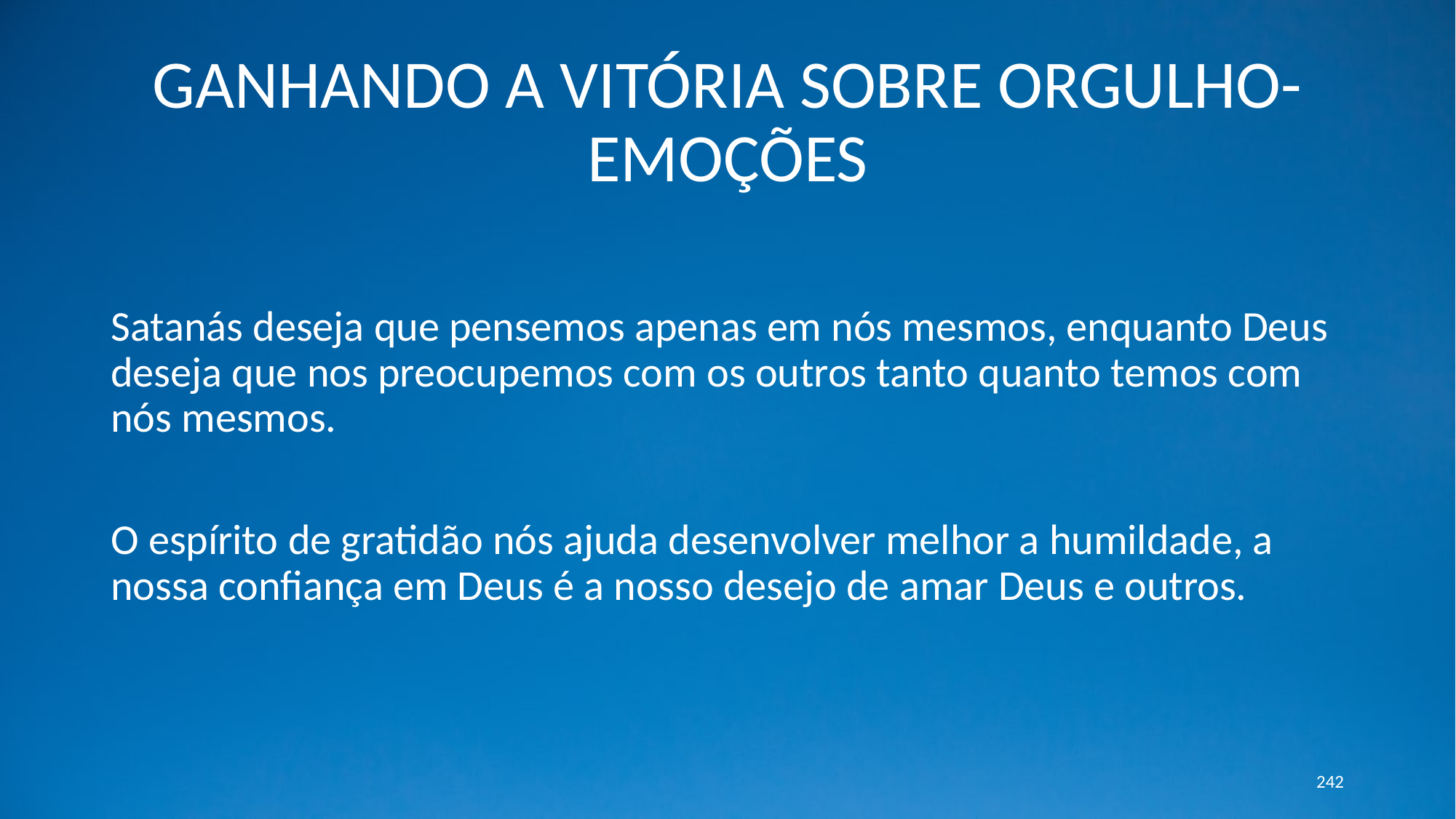

# GANHANDO A VITÓRIA SOBRE ORGULHO-EMOÇÕES

Satanás deseja que pensemos apenas em nós mesmos, enquanto Deus deseja que nos preocupemos com os outros tanto quanto temos com nós mesmos.

O espírito de gratidão nós ajuda desenvolver melhor a humildade, a nossa confiança em Deus é a nosso desejo de amar Deus e outros.

242